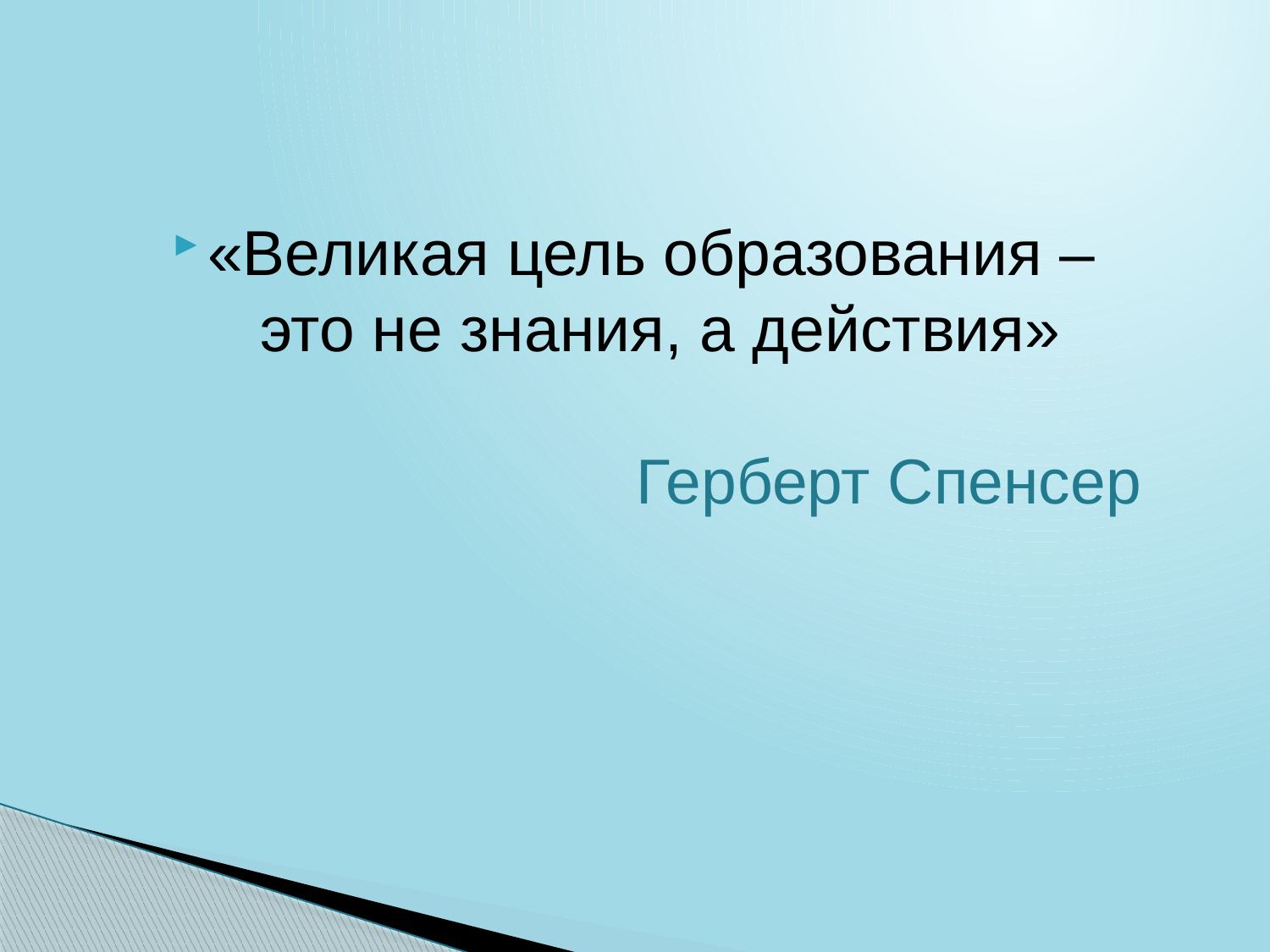

#
«Великая цель образования –
это не знания, а действия»
                          Герберт Спенсер